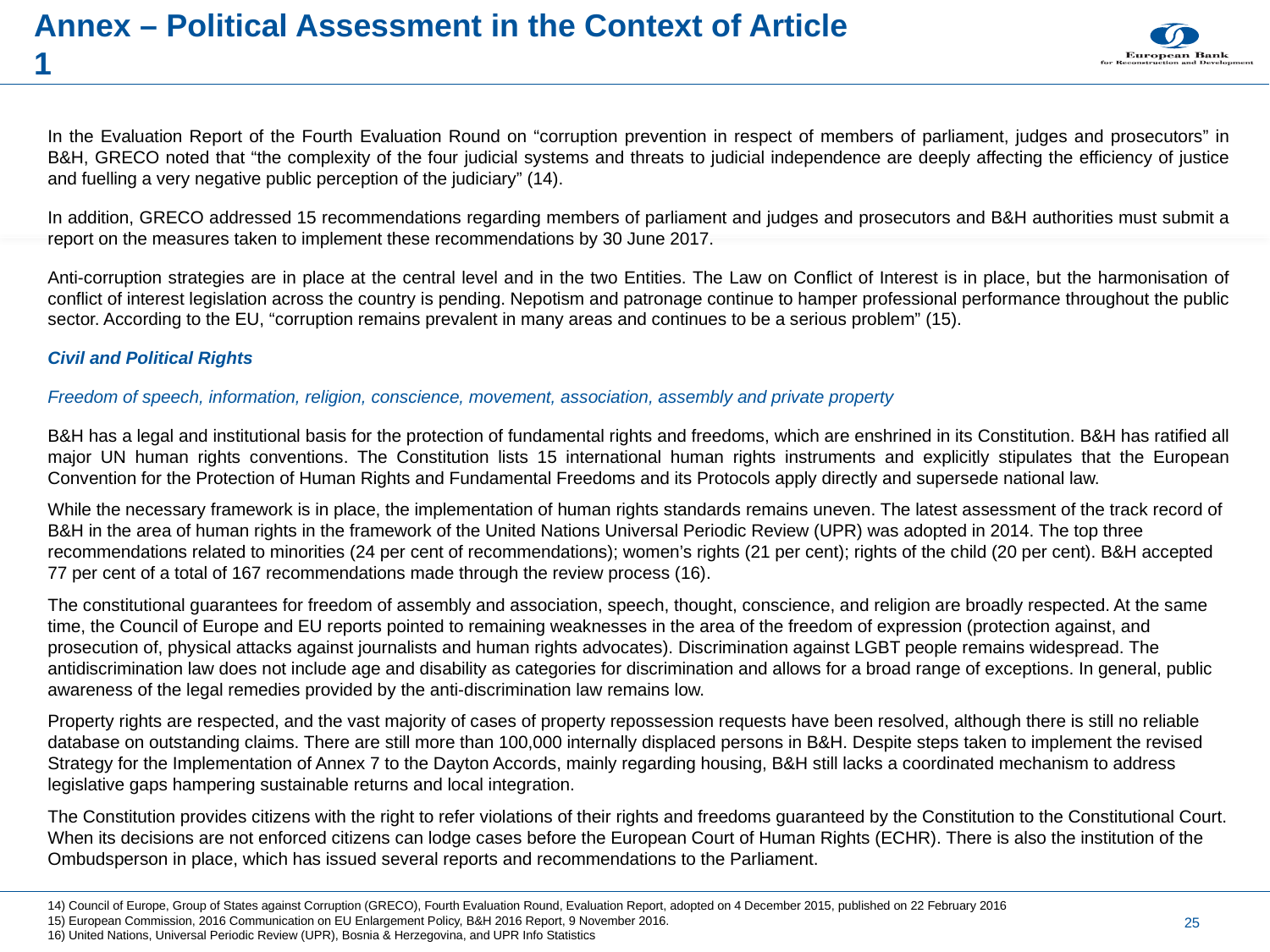

# Annex – Political Assessment in the Context of Article 1
In the Evaluation Report of the Fourth Evaluation Round on “corruption prevention in respect of members of parliament, judges and prosecutors” in B&H, GRECO noted that “the complexity of the four judicial systems and threats to judicial independence are deeply affecting the efficiency of justice and fuelling a very negative public perception of the judiciary” (14).
In addition, GRECO addressed 15 recommendations regarding members of parliament and judges and prosecutors and B&H authorities must submit a report on the measures taken to implement these recommendations by 30 June 2017.
Anti-corruption strategies are in place at the central level and in the two Entities. The Law on Conflict of Interest is in place, but the harmonisation of conflict of interest legislation across the country is pending. Nepotism and patronage continue to hamper professional performance throughout the public sector. According to the EU, “corruption remains prevalent in many areas and continues to be a serious problem” (15).
Civil and Political Rights
Freedom of speech, information, religion, conscience, movement, association, assembly and private property
B&H has a legal and institutional basis for the protection of fundamental rights and freedoms, which are enshrined in its Constitution. B&H has ratified all major UN human rights conventions. The Constitution lists 15 international human rights instruments and explicitly stipulates that the European Convention for the Protection of Human Rights and Fundamental Freedoms and its Protocols apply directly and supersede national law.
While the necessary framework is in place, the implementation of human rights standards remains uneven. The latest assessment of the track record of B&H in the area of human rights in the framework of the United Nations Universal Periodic Review (UPR) was adopted in 2014. The top three recommendations related to minorities (24 per cent of recommendations); women’s rights (21 per cent); rights of the child (20 per cent). B&H accepted 77 per cent of a total of 167 recommendations made through the review process (16).
The constitutional guarantees for freedom of assembly and association, speech, thought, conscience, and religion are broadly respected. At the same time, the Council of Europe and EU reports pointed to remaining weaknesses in the area of the freedom of expression (protection against, and prosecution of, physical attacks against journalists and human rights advocates). Discrimination against LGBT people remains widespread. The antidiscrimination law does not include age and disability as categories for discrimination and allows for a broad range of exceptions. In general, public awareness of the legal remedies provided by the anti-discrimination law remains low.
Property rights are respected, and the vast majority of cases of property repossession requests have been resolved, although there is still no reliable database on outstanding claims. There are still more than 100,000 internally displaced persons in B&H. Despite steps taken to implement the revised Strategy for the Implementation of Annex 7 to the Dayton Accords, mainly regarding housing, B&H still lacks a coordinated mechanism to address legislative gaps hampering sustainable returns and local integration.
The Constitution provides citizens with the right to refer violations of their rights and freedoms guaranteed by the Constitution to the Constitutional Court. When its decisions are not enforced citizens can lodge cases before the European Court of Human Rights (ECHR). There is also the institution of the Ombudsperson in place, which has issued several reports and recommendations to the Parliament.

14) Council of Europe, Group of States against Corruption (GRECO), Fourth Evaluation Round, Evaluation Report, adopted on 4 December 2015, published on 22 February 2016
15) European Commission, 2016 Communication on EU Enlargement Policy, B&H 2016 Report, 9 November 2016.
16) United Nations, Universal Periodic Review (UPR), Bosnia & Herzegovina, and UPR Info Statistics

25